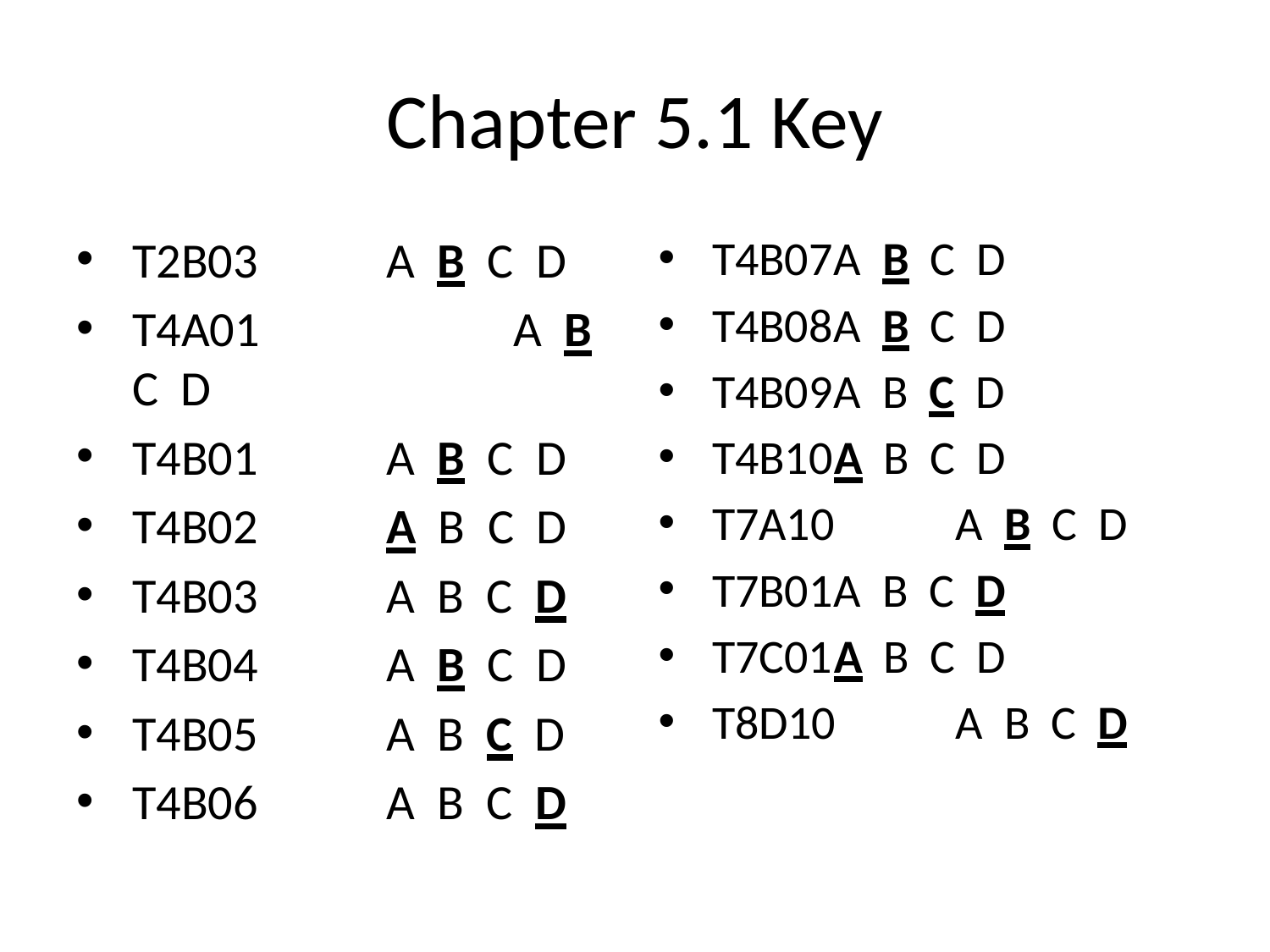

# Chapter 5.1 Key
T2B03		A  B  C  D
T4A01		A  B  C  D
T4B01		A  B  C  D
T4B02		A  B  C  D
T4B03		A  B  C  D
T4B04		A  B  C  D
T4B05		A  B  C  D
T4B06		A  B  C  D

T4B07		A  B  C  D
T4B08		A  B  C  D
T4B09		A  B  C  D
T4B10		A  B  C  D
T7A10		A  B  C  D
T7B01		A  B  C  D
T7C01		A  B  C  D
T8D10		A  B  C  D